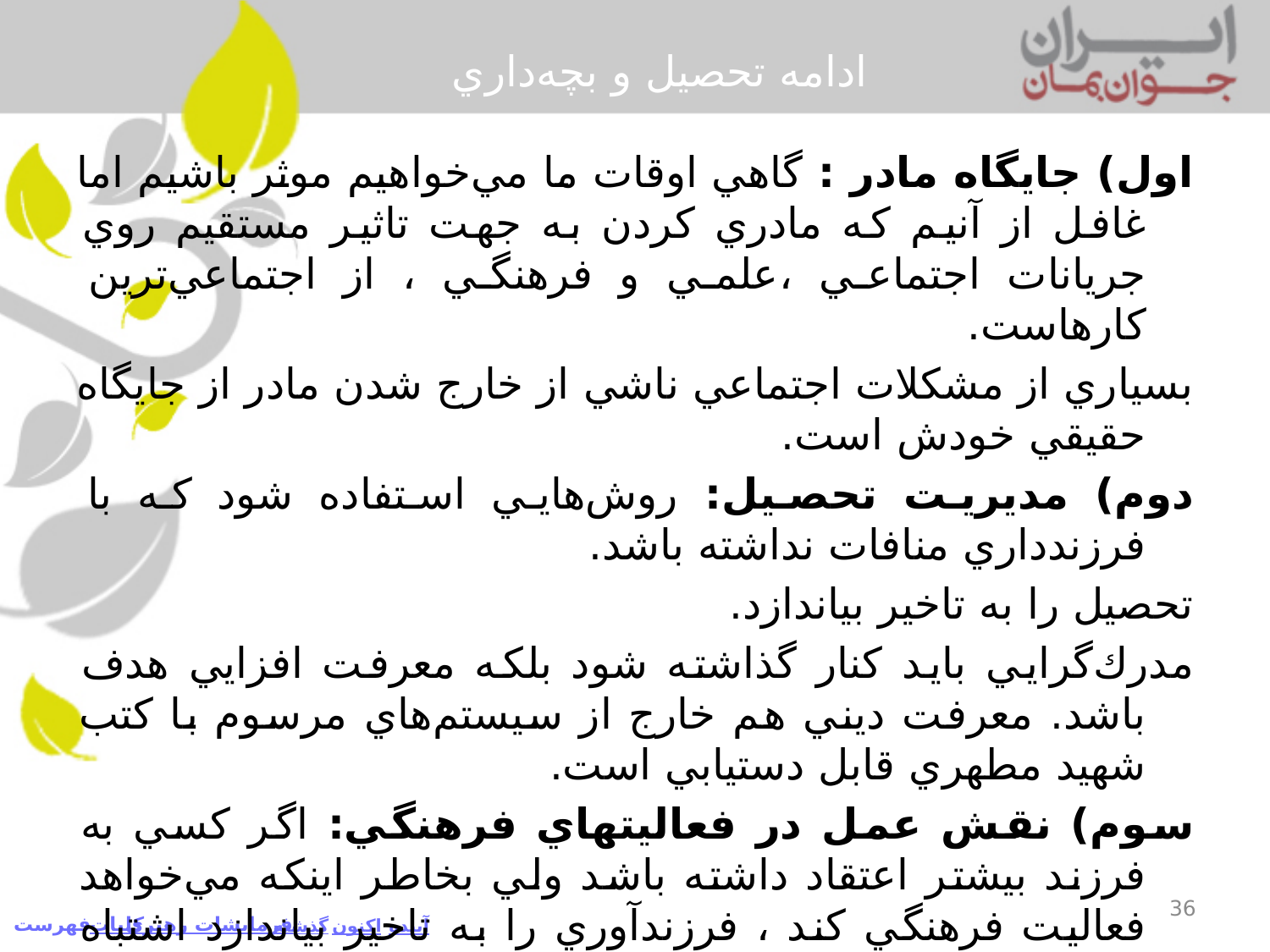

# ادامه تحصيل و بچه‌داري
اول) جايگاه مادر : گاهي اوقات ما مي‌خواهيم موثر باشيم اما غافل از آنيم كه مادري كردن به جهت تاثير مستقيم روي جريانات اجتماعي ،‌علمي و فرهنگي ، از اجتماعي‌ترين كارهاست.
	بسياري از مشكلات اجتماعي ناشي از خارج شدن مادر از جايگاه حقيقي خودش است.
دوم) مديريت تحصيل: روش‌هايي استفاده شود كه با فرزندداري منافات نداشته باشد.
	تحصيل را به تاخير بياندازد.
	مدرك‌گرايي بايد كنار گذاشته شود بلكه معرفت افزايي هدف باشد. معرفت ديني هم خارج از سيستم‌هاي مرسوم با كتب شهيد مطهري قابل دستيابي است.
سوم) نقش عمل در فعاليتهاي فرهنگي: اگر كسي به فرزند بيشتر اعتقاد داشته باشد ولي بخاطر اينكه مي‌خواهد فعاليت فرهنگي كند ، فرزند‌آوري را به تاخير بياندازد اشتباه كرده است زيرا مردم به عمل نگاه مي‌كنند نه به گفتار !‌
36